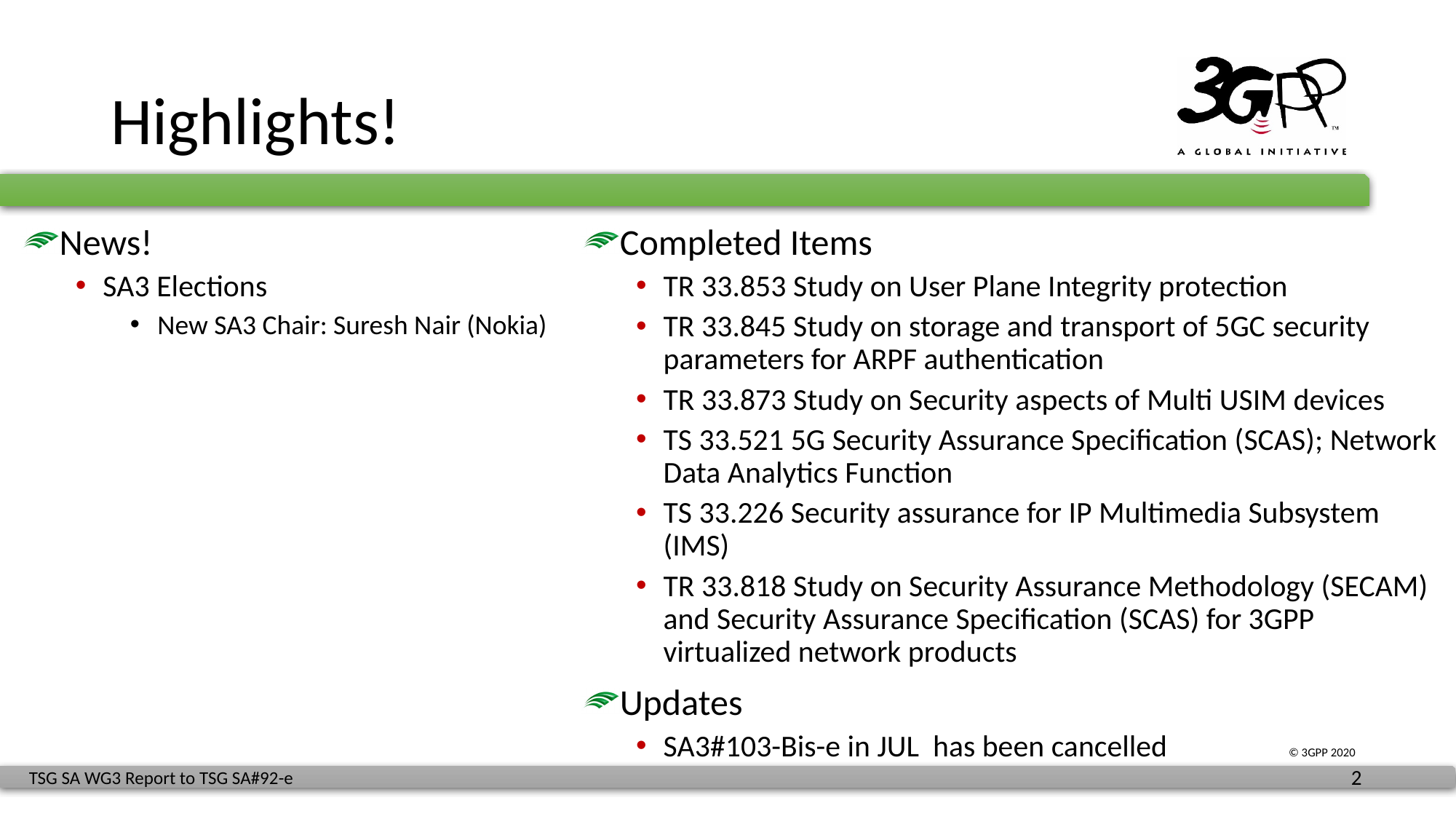

# Highlights!
News!
SA3 Elections
New SA3 Chair: Suresh Nair (Nokia)

Completed Items
TR 33.853 Study on User Plane Integrity protection
TR 33.845 Study on storage and transport of 5GC security parameters for ARPF authentication
TR 33.873 Study on Security aspects of Multi USIM devices
TS 33.521 5G Security Assurance Specification (SCAS); Network Data Analytics Function
TS 33.226 Security assurance for IP Multimedia Subsystem (IMS)
TR 33.818 Study on Security Assurance Methodology (SECAM) and Security Assurance Specification (SCAS) for 3GPP virtualized network products
Updates
SA3#103-Bis-e in JUL  has been cancelled